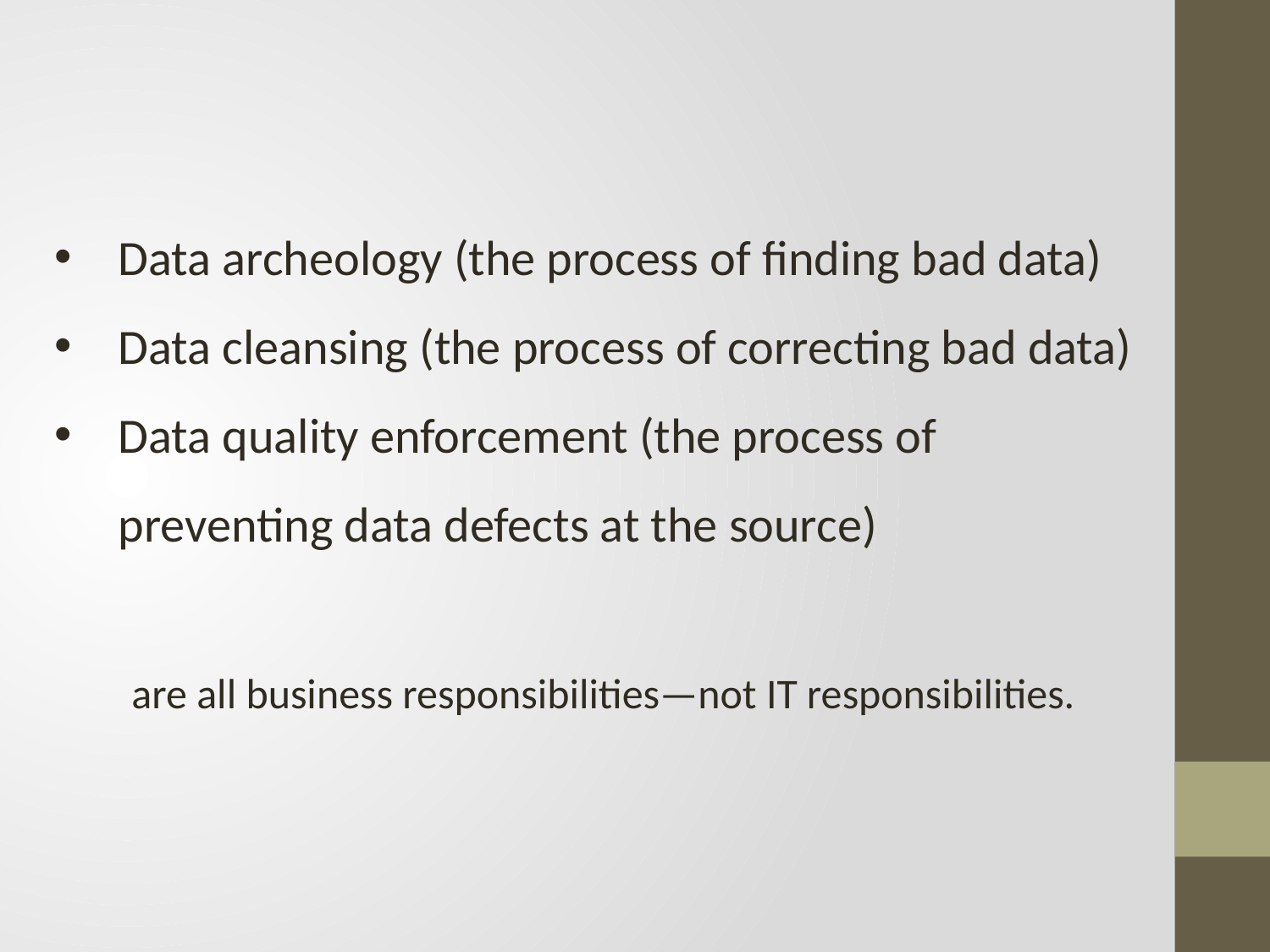

Data archeology (the process of finding bad data)
Data cleansing (the process of correcting bad data)
Data quality enforcement (the process of preventing data defects at the source)

are all business responsibilities—not IT responsibilities.